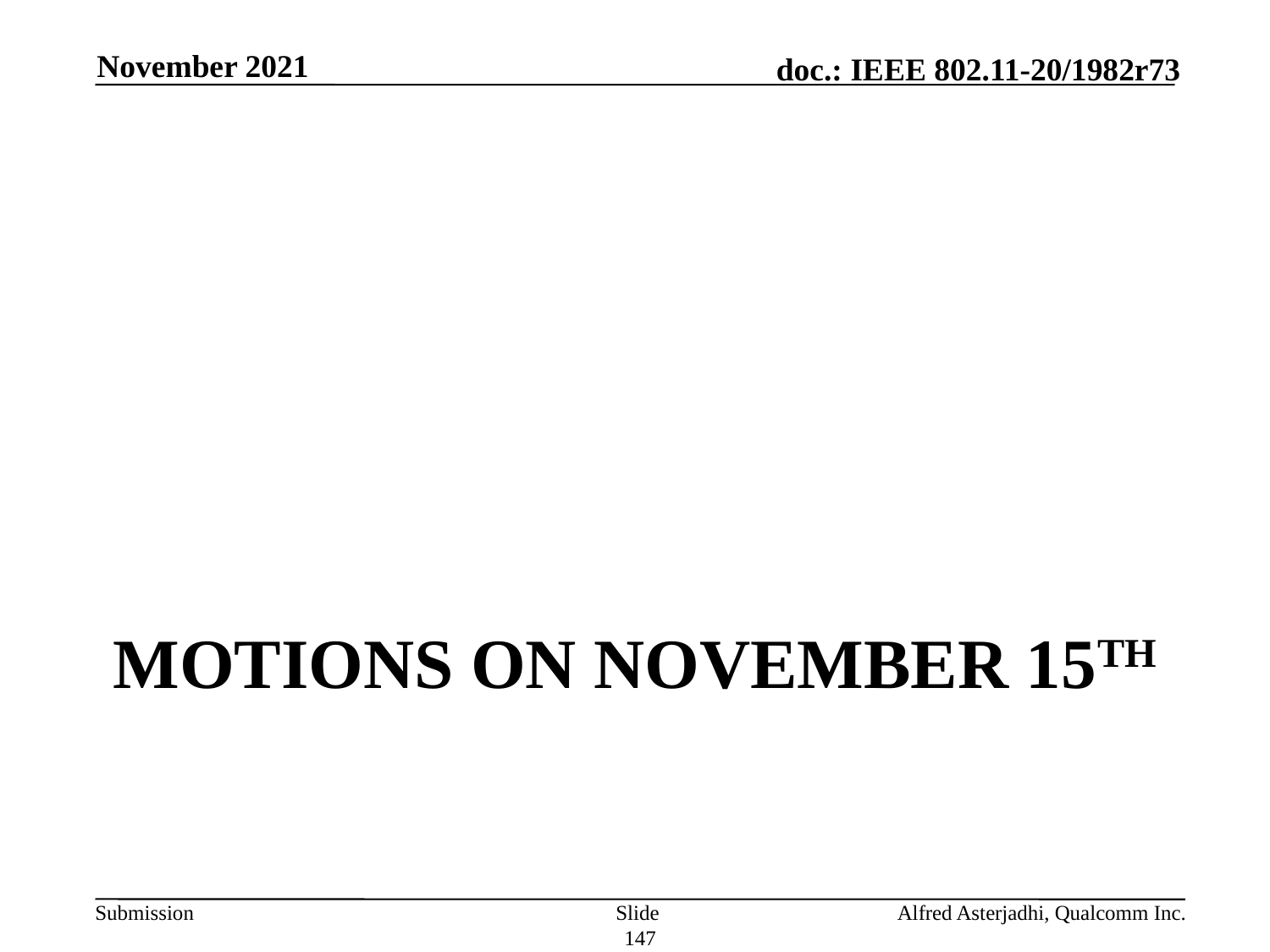

November 2021

# Motions on NOVEMBER 15th
Slide 147
Alfred Asterjadhi, Qualcomm Inc.